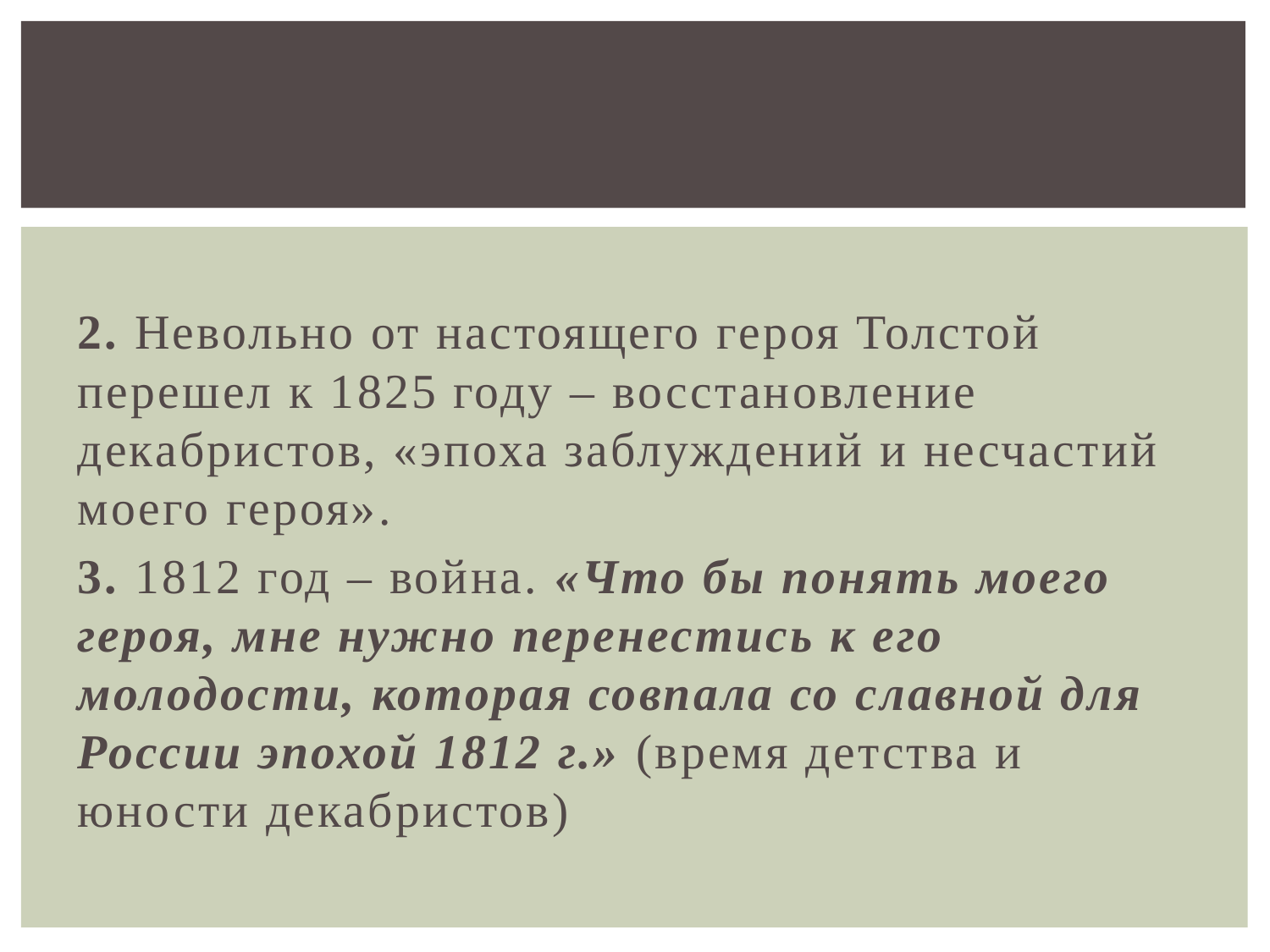

2. Невольно от настоящего героя Толстой перешел к 1825 году – восстановление декабристов, «эпоха заблуждений и несчастий моего героя».
3. 1812 год – война. «Что бы понять моего героя, мне нужно перенестись к его молодости, которая совпала со славной для России эпохой 1812 г.» (время детства и юности декабристов)
#